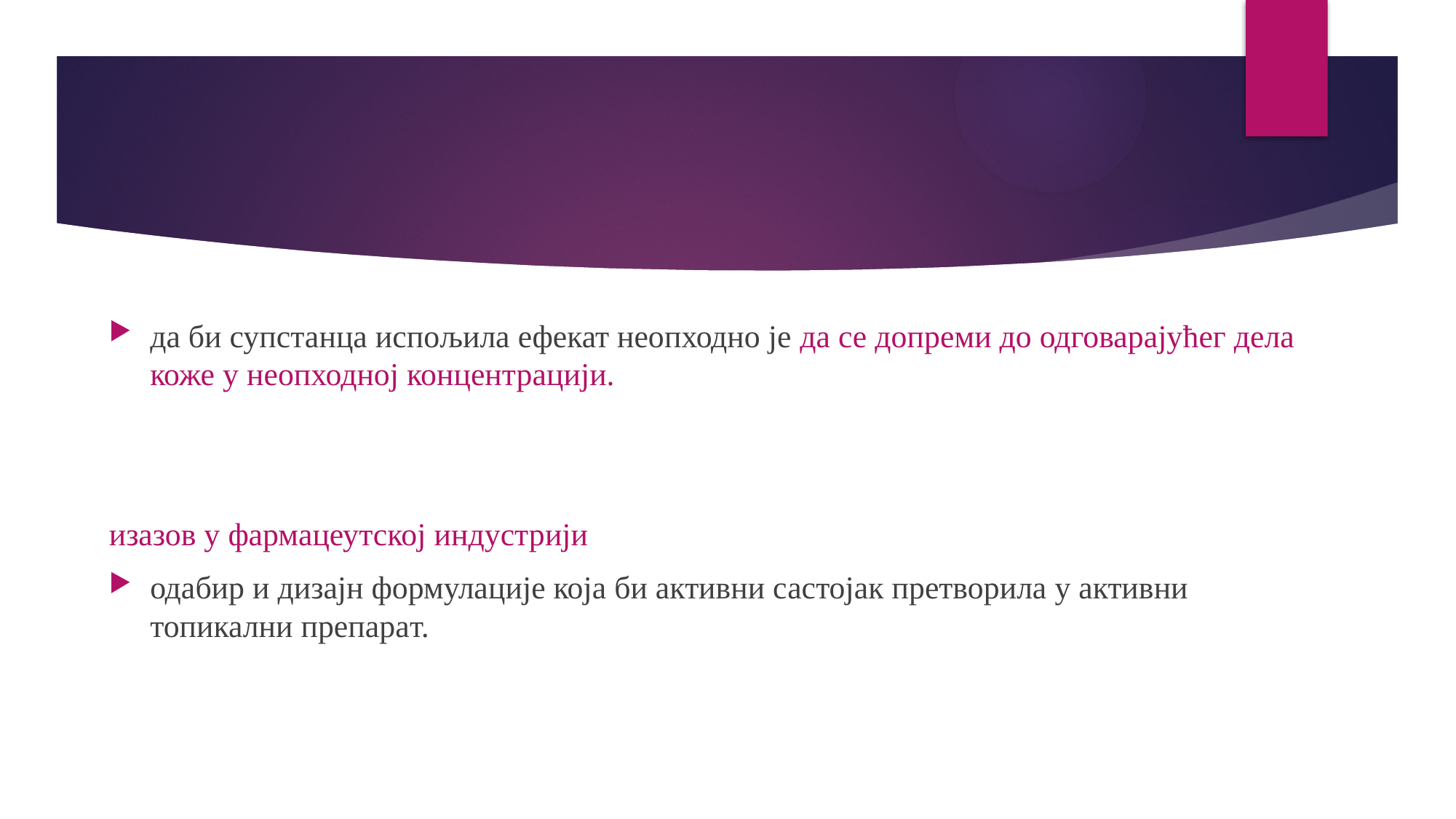

да би супстанца испољила ефекат неопходно је да се допреми до одговарајућег дела коже у неопходној концентрацији.

изазов у фармацеутској индустрији
одабир и дизајн формулације која би активни састојак претворила у активни топикални препарат.